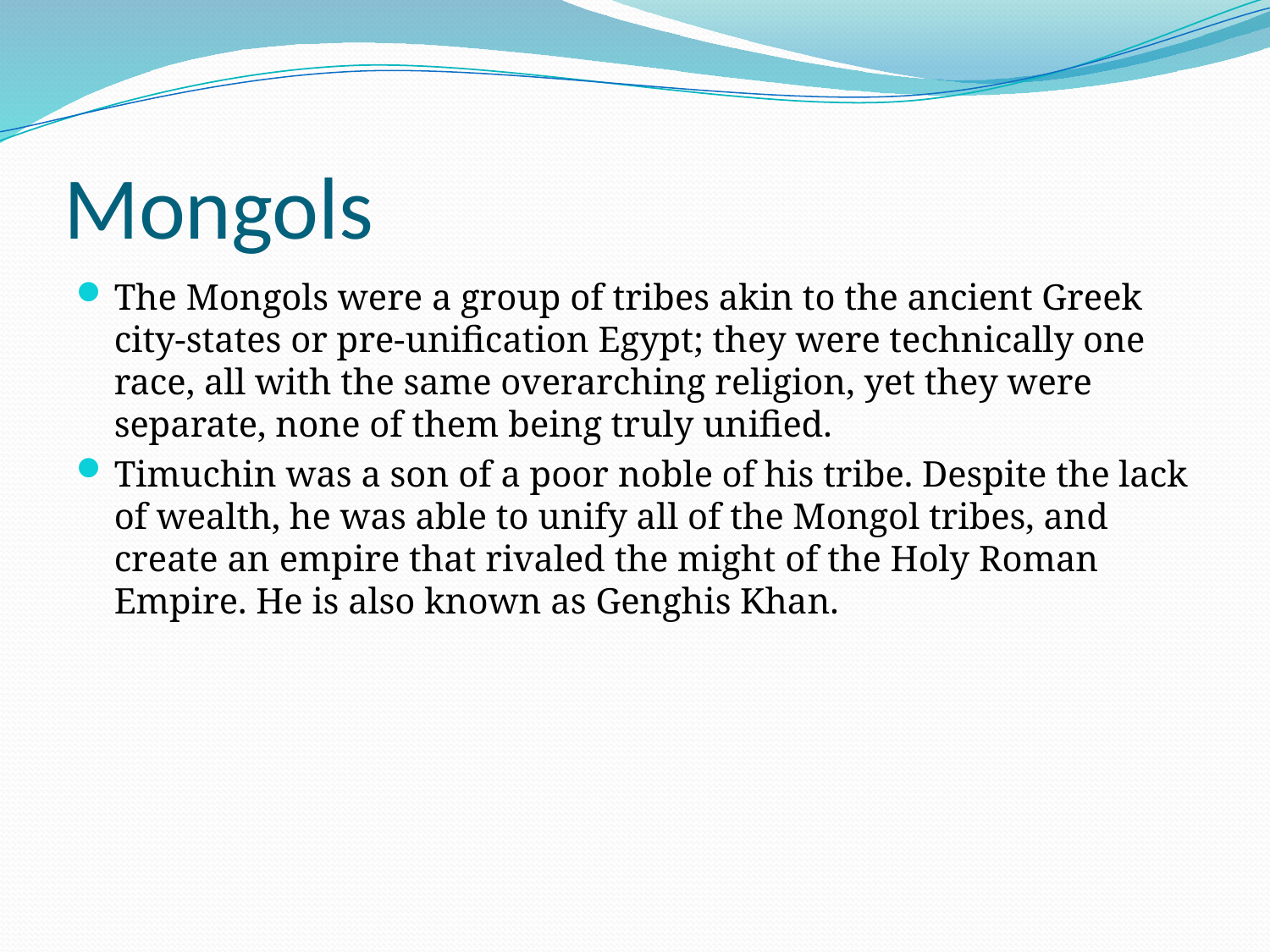

# Mongols
The Mongols were a group of tribes akin to the ancient Greek city-states or pre-unification Egypt; they were technically one race, all with the same overarching religion, yet they were separate, none of them being truly unified.
Timuchin was a son of a poor noble of his tribe. Despite the lack of wealth, he was able to unify all of the Mongol tribes, and create an empire that rivaled the might of the Holy Roman Empire. He is also known as Genghis Khan.